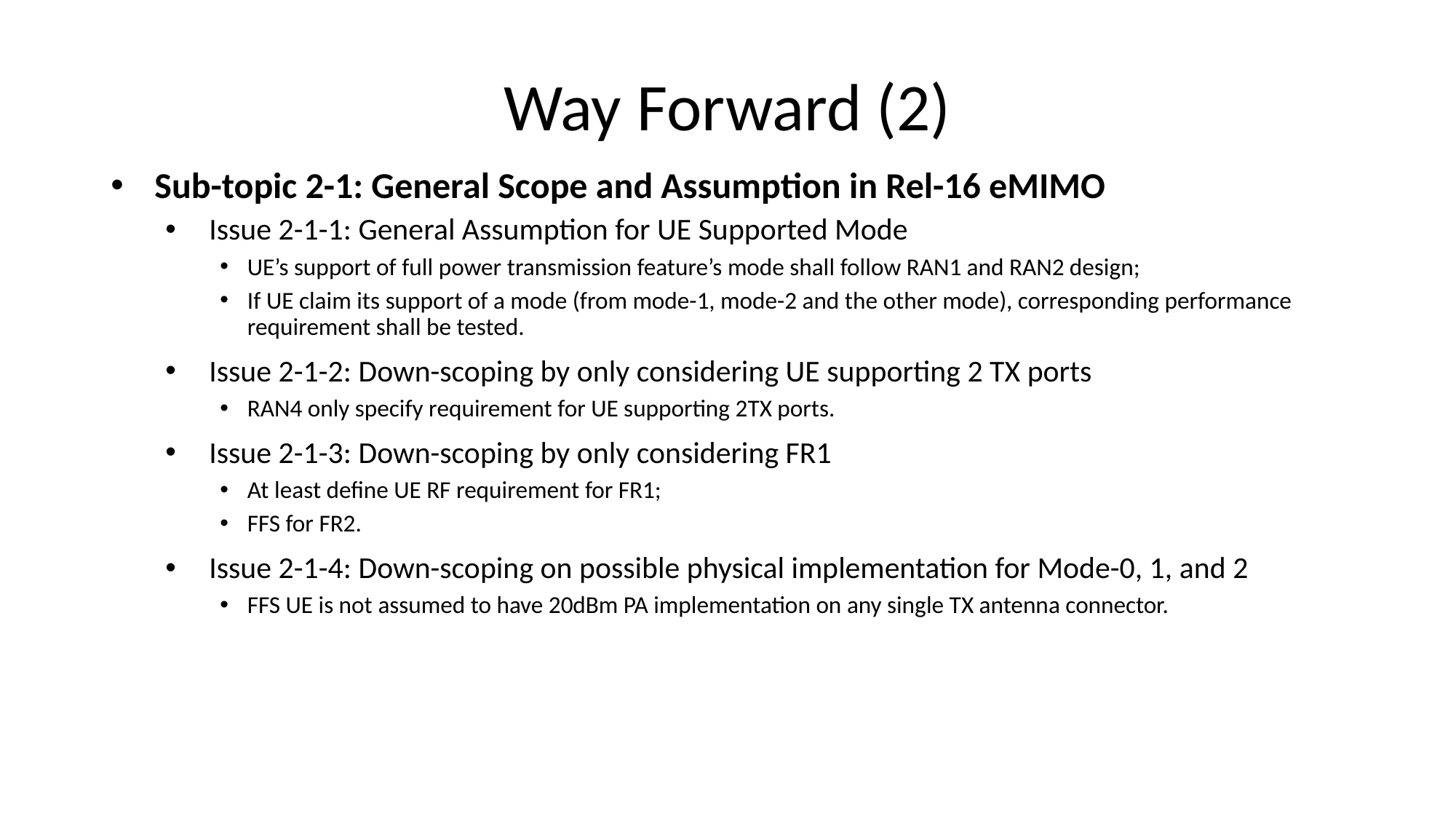

# Way Forward (2)
Sub-topic 2-1: General Scope and Assumption in Rel-16 eMIMO
Issue 2-1-1: General Assumption for UE Supported Mode
UE’s support of full power transmission feature’s mode shall follow RAN1 and RAN2 design;
If UE claim its support of a mode (from mode-1, mode-2 and the other mode), corresponding performance requirement shall be tested.
Issue 2-1-2: Down-scoping by only considering UE supporting 2 TX ports
RAN4 only specify requirement for UE supporting 2TX ports.
Issue 2-1-3: Down-scoping by only considering FR1
At least define UE RF requirement for FR1;
FFS for FR2.
Issue 2-1-4: Down-scoping on possible physical implementation for Mode-0, 1, and 2
FFS UE is not assumed to have 20dBm PA implementation on any single TX antenna connector.